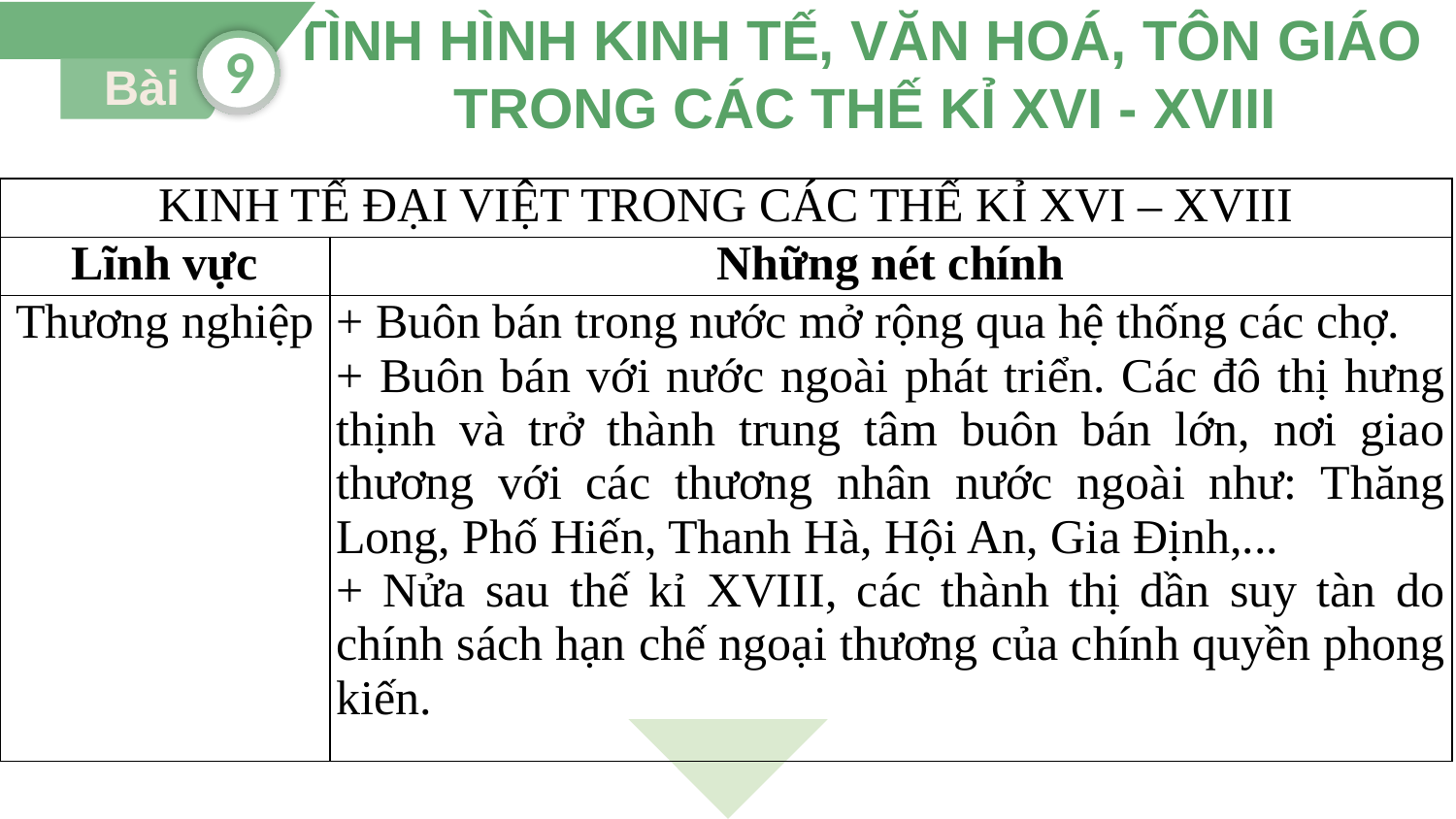

TÌNH HÌNH KINH TẾ, VĂN HOÁ, TÔN GIÁO
TRONG CÁC THẾ KỈ XVI - XVIII

9

Bài

| KINH TẾ ĐẠI VIỆT TRONG CÁC THẾ KỈ XVI – XVIII |  |
| --- | --- |
| Lĩnh vực | Những nét chính |
| Thương nghiệp | + Buôn bán trong nước mở rộng qua hệ thống các chợ. + Buôn bán với nước ngoài phát triển. Các đô thị hưng thịnh và trở thành trung tâm buôn bán lớn, nơi giao thương với các thương nhân nước ngoài như: Thăng Long, Phố Hiến, Thanh Hà, Hội An, Gia Định,... + Nửa sau thế kỉ XVIII, các thành thị dần suy tàn do chính sách hạn chế ngoại thương của chính quyền phong kiến. |